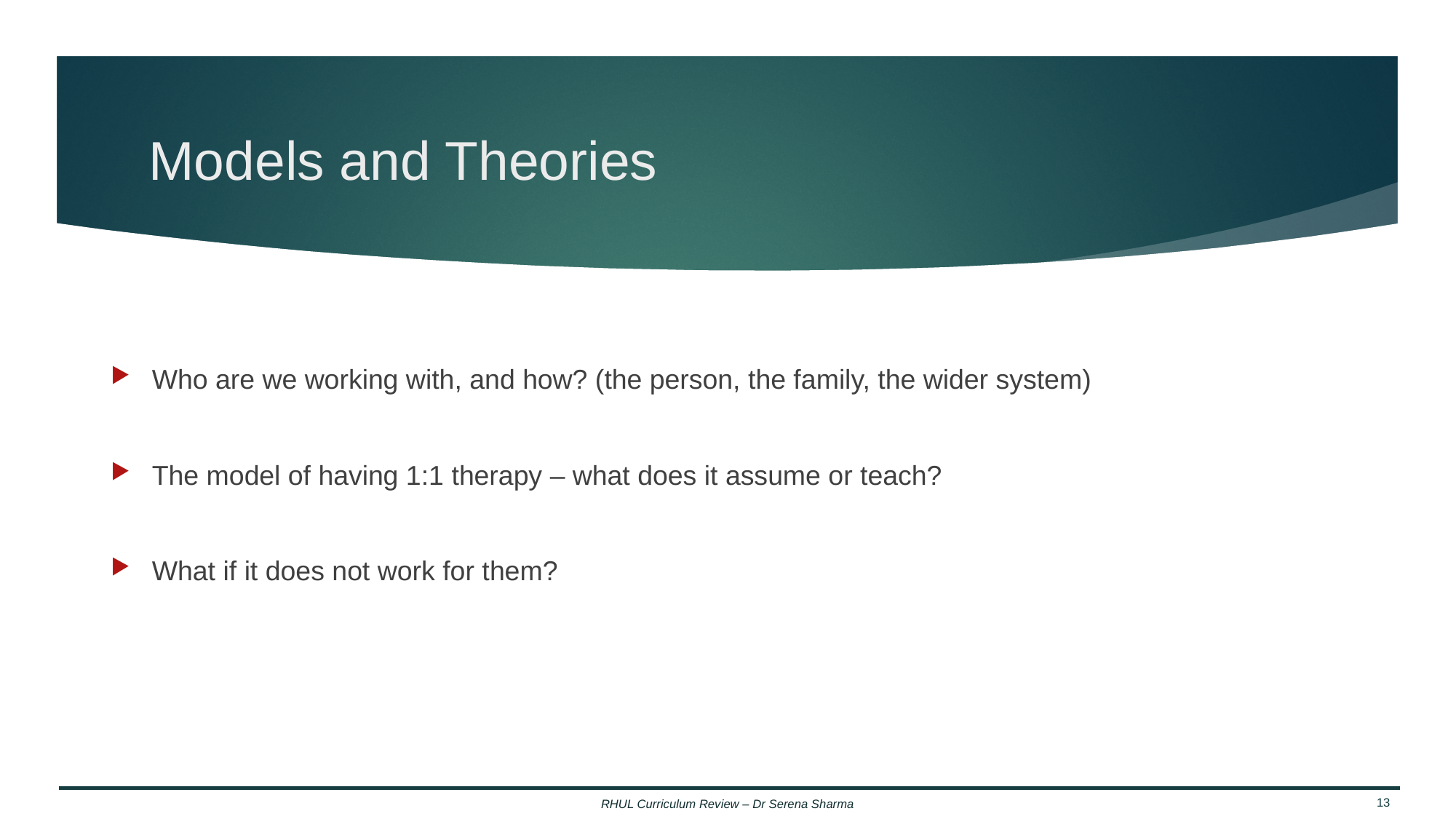

# Models and Theories

Who are we working with, and how? (the person, the family, the wider system)

The model of having 1:1 therapy – what does it assume or teach?

What if it does not work for them?

RHUL Curriculum Review – Dr Serena Sharma